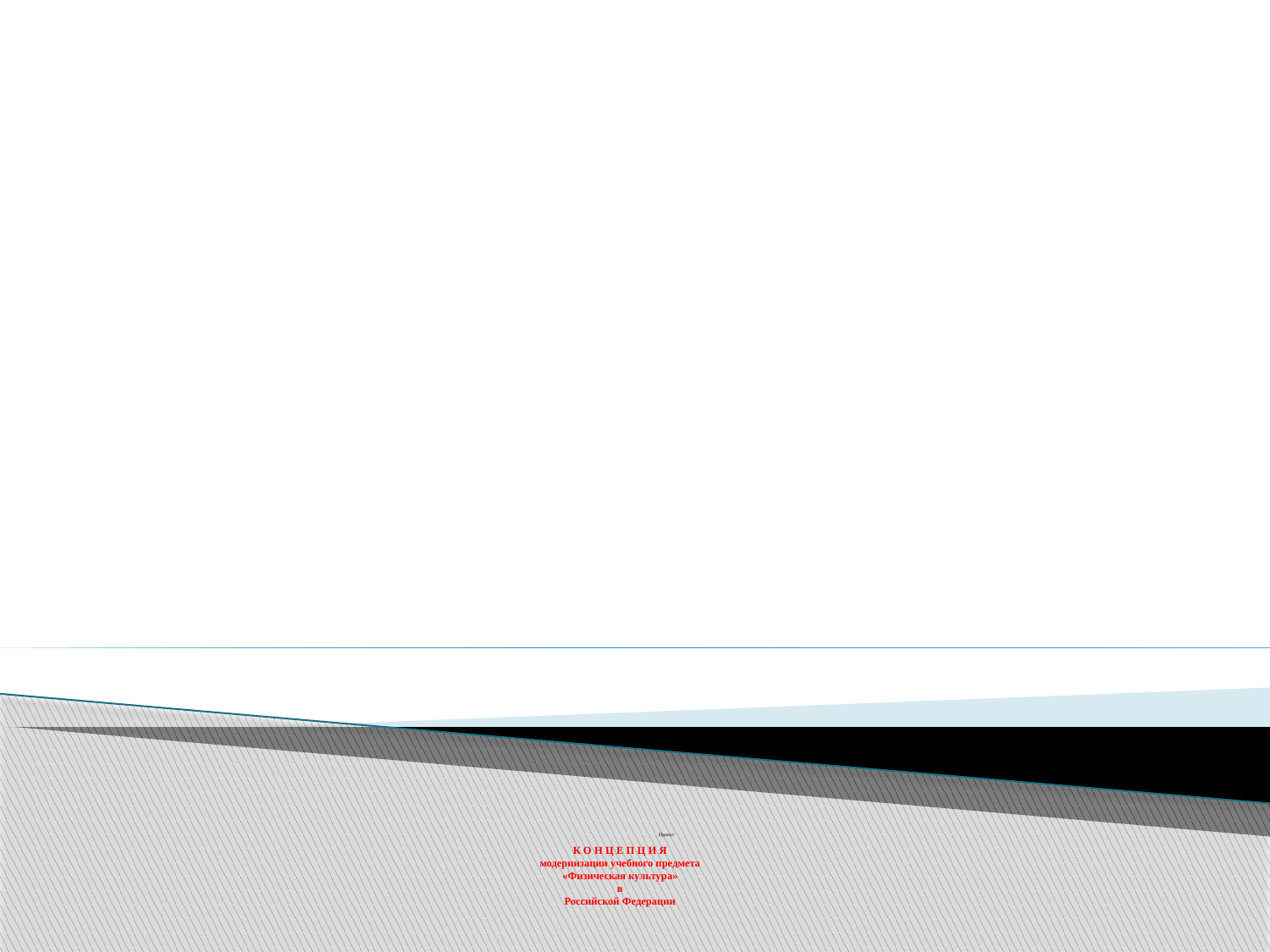

# Проект К О Н Ц Е П Ц И Я модернизации учебного предмета «Физическая культура» в Российской Федерации